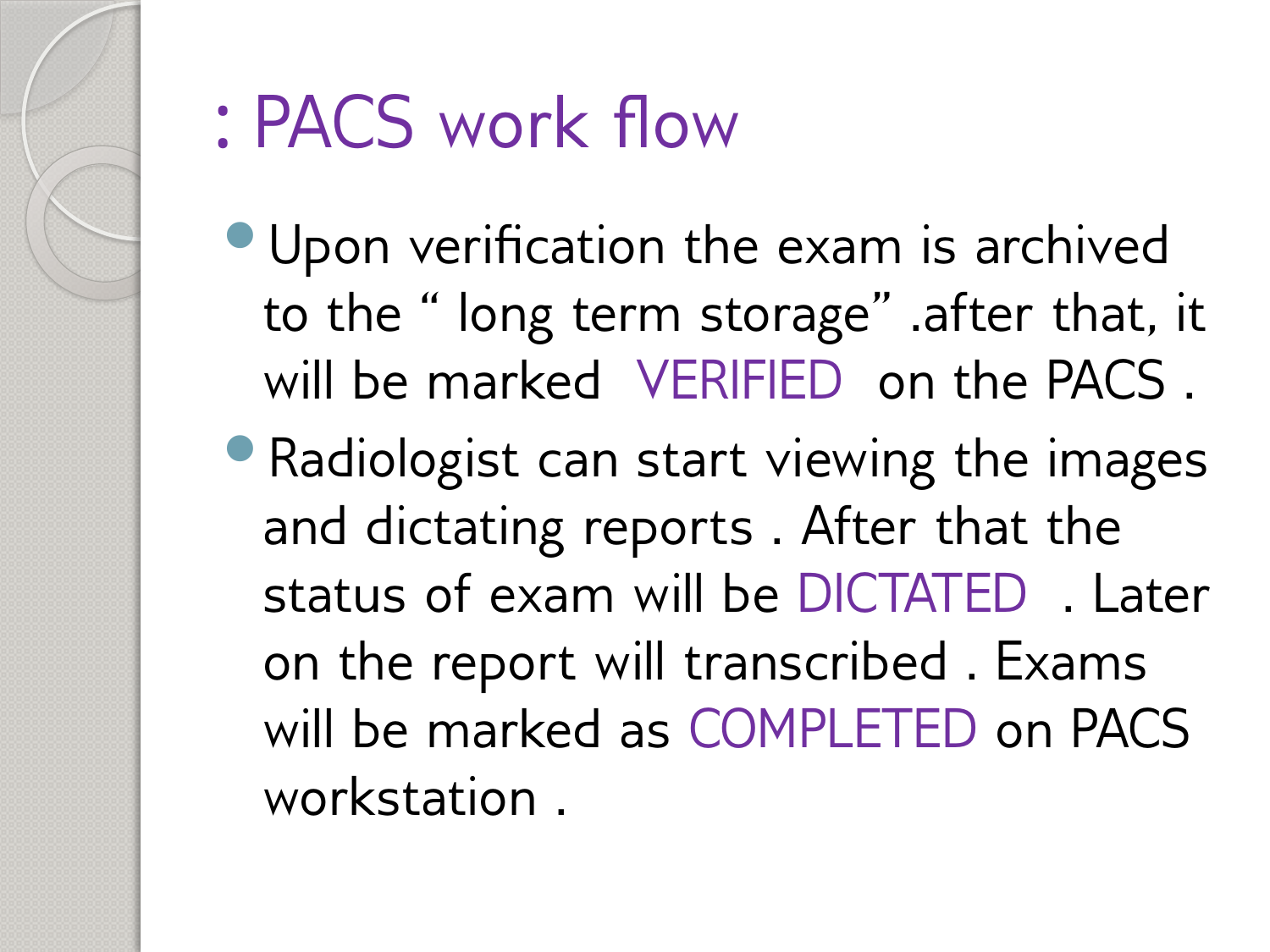

# PACS work flow :
Upon verification the exam is archived to the “ long term storage” .after that, it will be marked  VERIFIED  on the PACS .
Radiologist can start viewing the images and dictating reports . After that the status of exam will be DICTATED  . Later on the report will transcribed . Exams will be marked as COMPLETED on PACS workstation .